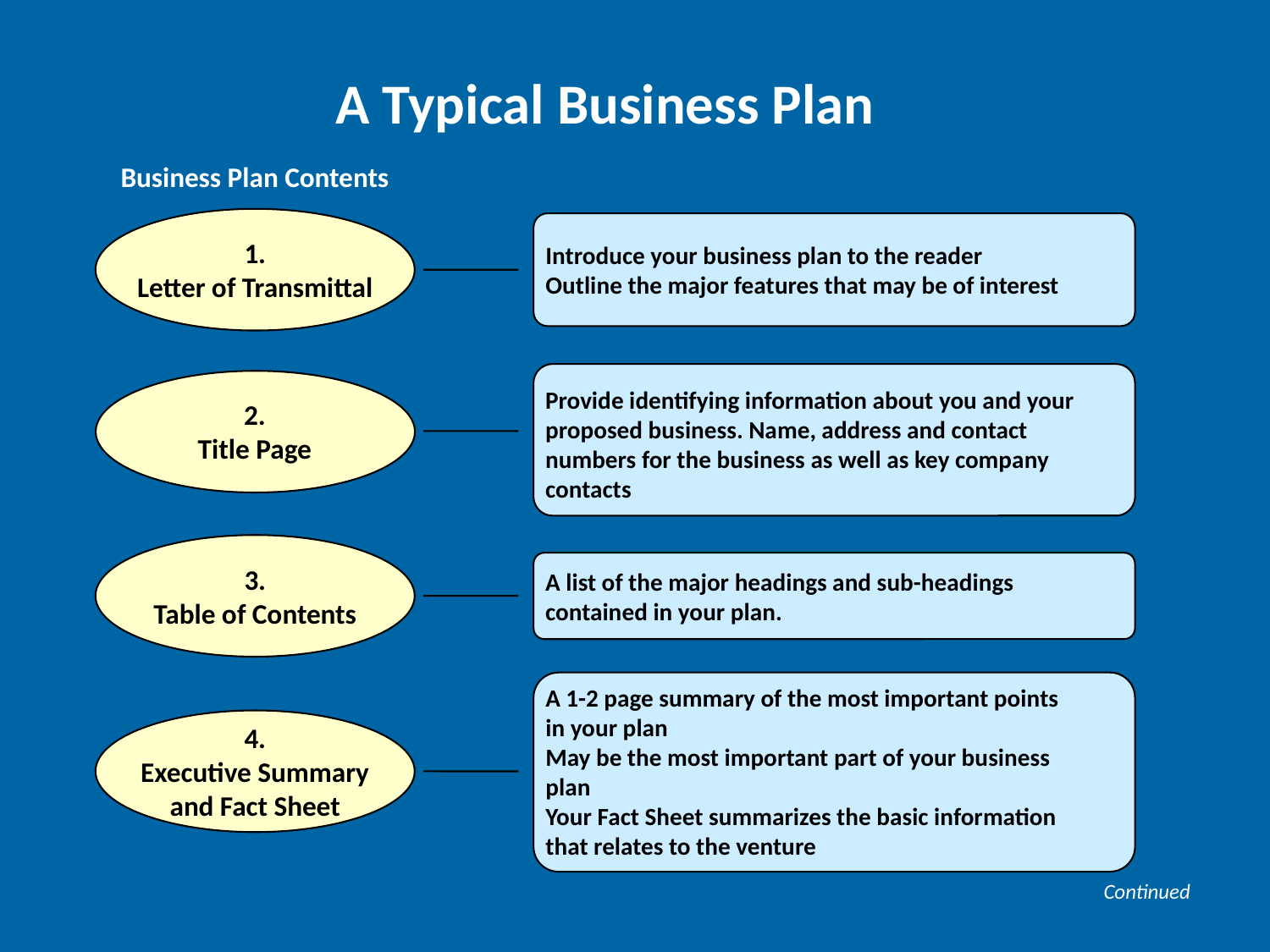

A Typical Business Plan
Business Plan Contents

1.
Letter of Transmittal

Introduce your business plan to the reader
Outline the major features that may be of interest

2.
Title Page
Provide identifying information about you and your proposed business. Name, address and contact numbers for the business as well as key company contacts

3.
Table of Contents

A list of the major headings and sub-headings contained in your plan.

A 1-2 page summary of the most important points in your plan
May be the most important part of your business plan
Your Fact Sheet summarizes the basic information that relates to the venture

4.
Executive Summary
and Fact Sheet

Continued